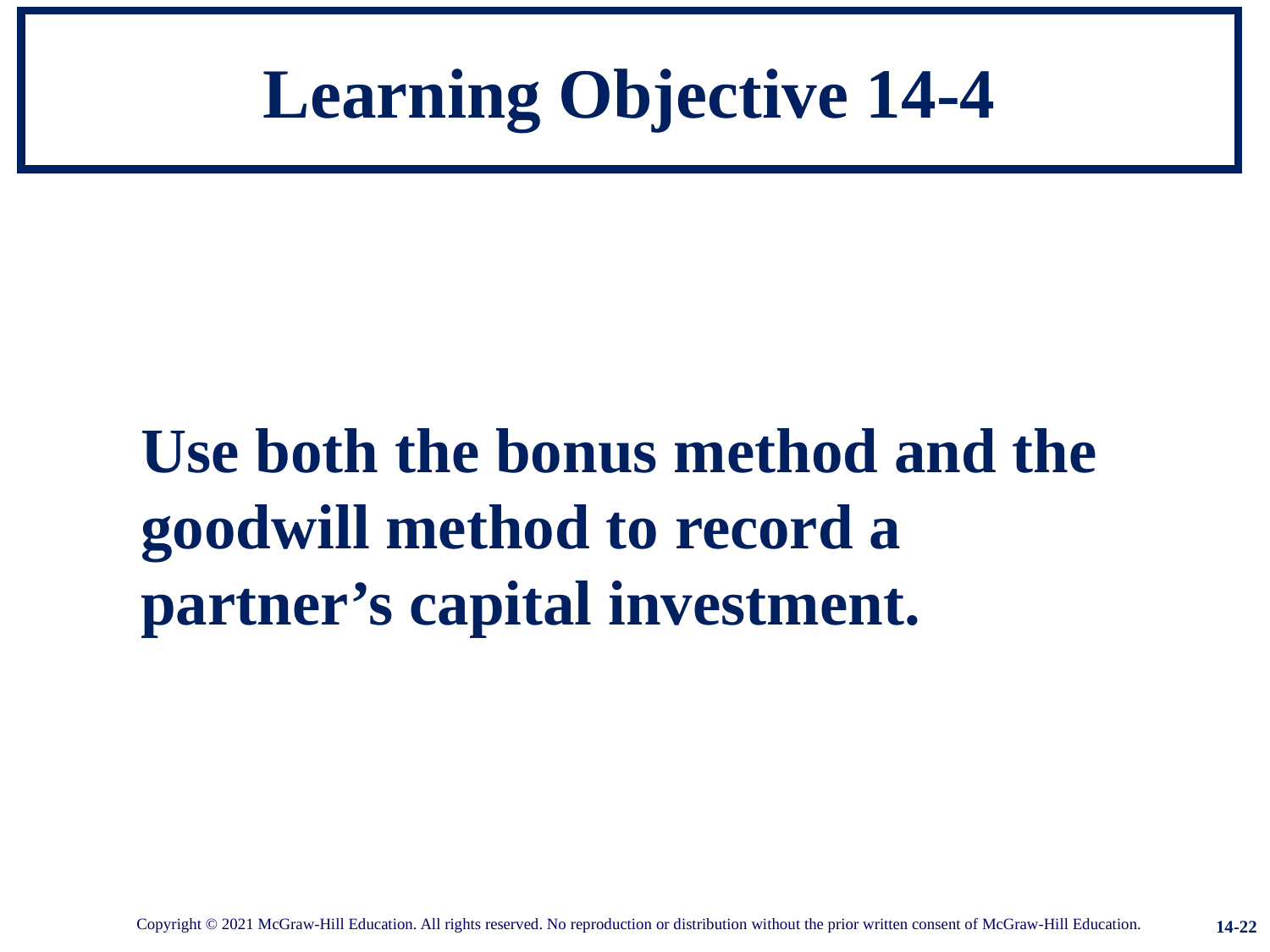

# Learning Objective 14-4
Use both the bonus method and the goodwill method to record a partner’s capital investment.
14-22
Copyright © 2021 McGraw-Hill Education. All rights reserved. No reproduction or distribution without the prior written consent of McGraw-Hill Education.